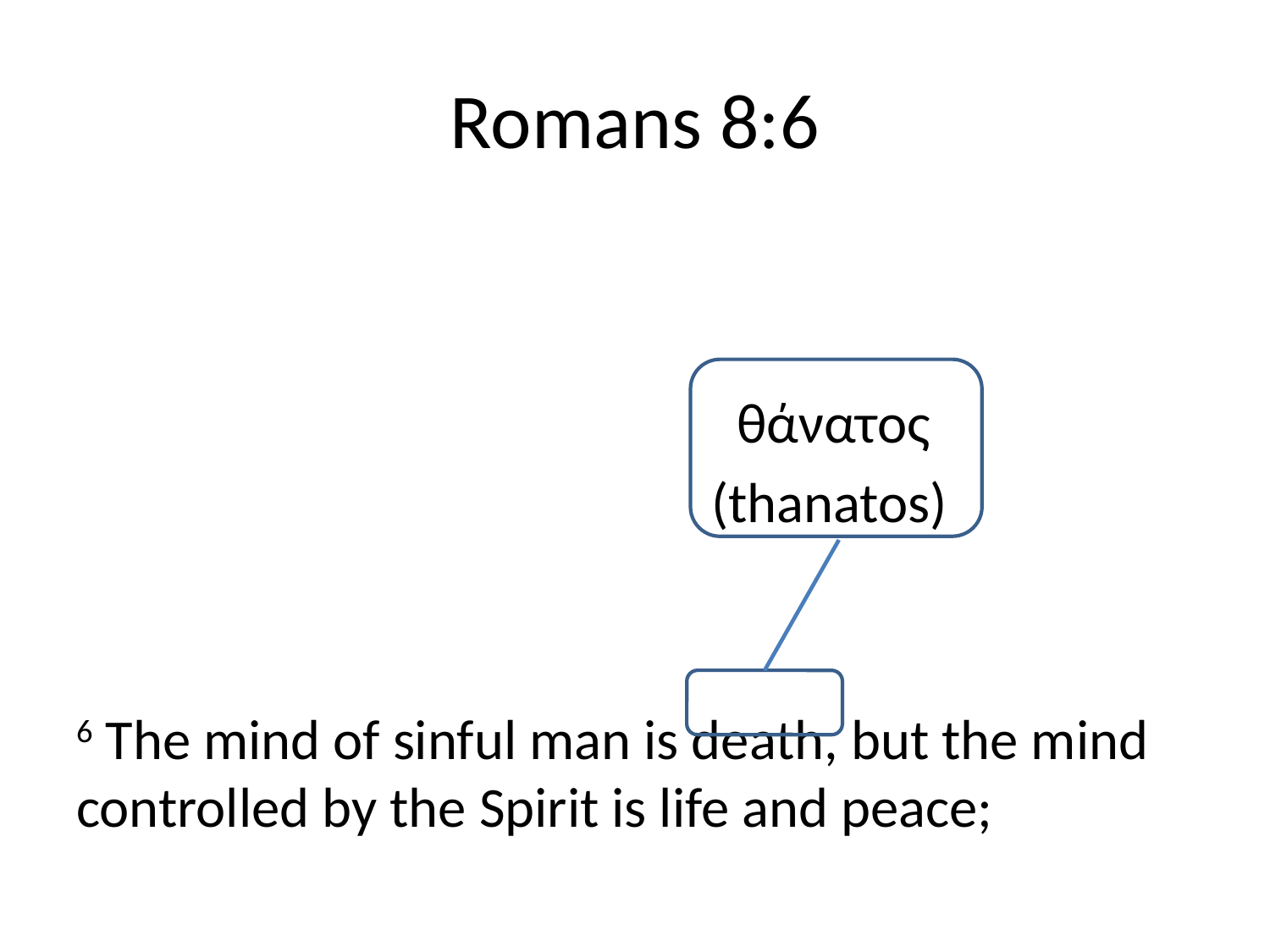

# Romans 8:6

					  θάνατος
					(thanatos)

6 The mind of sinful man is death, but the mind controlled by the Spirit is life and peace;